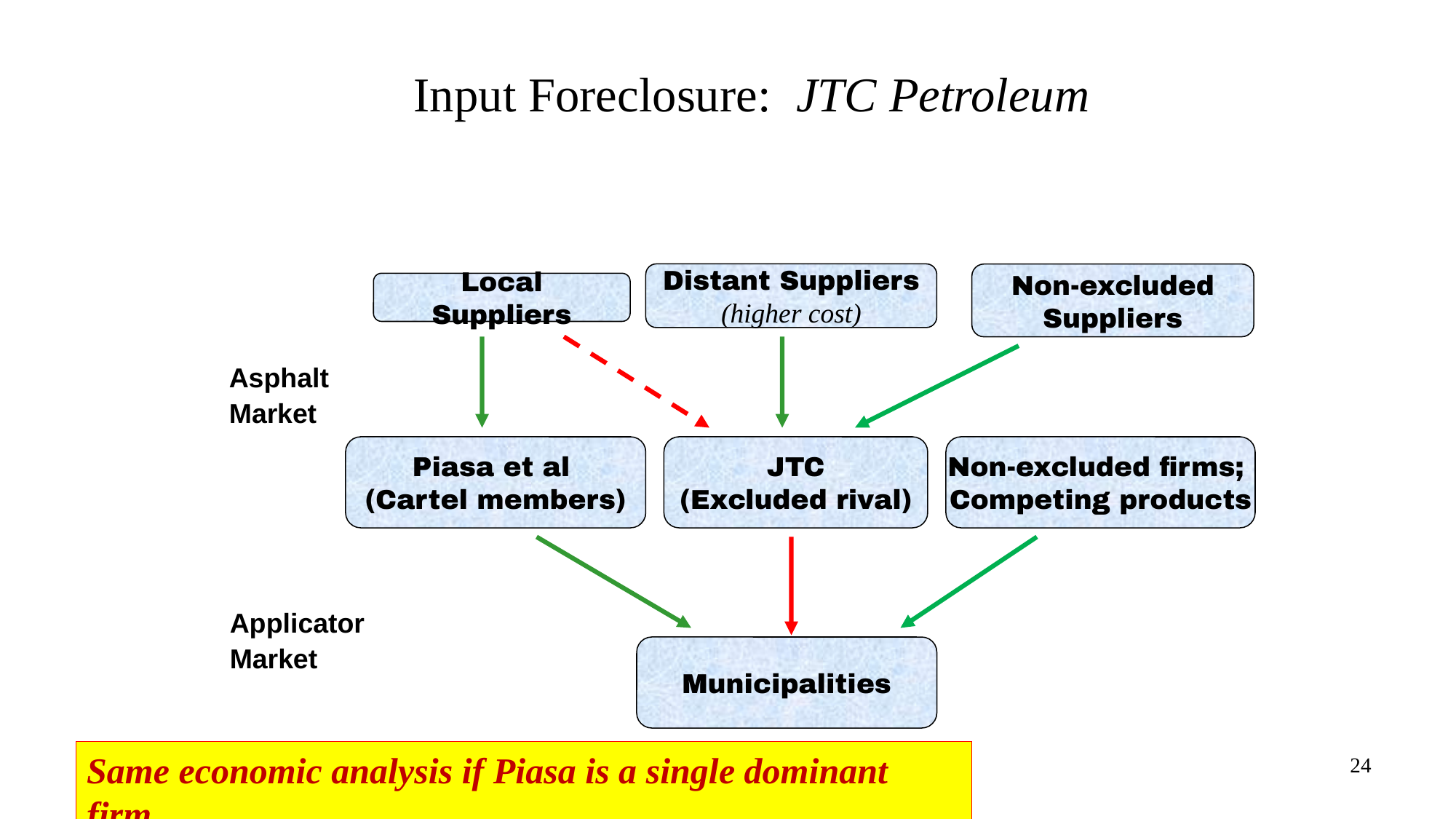

# Input Foreclosure:  JTC Petroleum
Distant Suppliers
(higher cost)
Non-excluded
Suppliers
Local Suppliers

Asphalt
Market
Piasa et al
(Cartel members)
JTC
(Excluded rival)
Non-excluded firms;
Competing products

Applicator
Market
Municipalities
Same economic analysis if Piasa is a single dominant firm
24